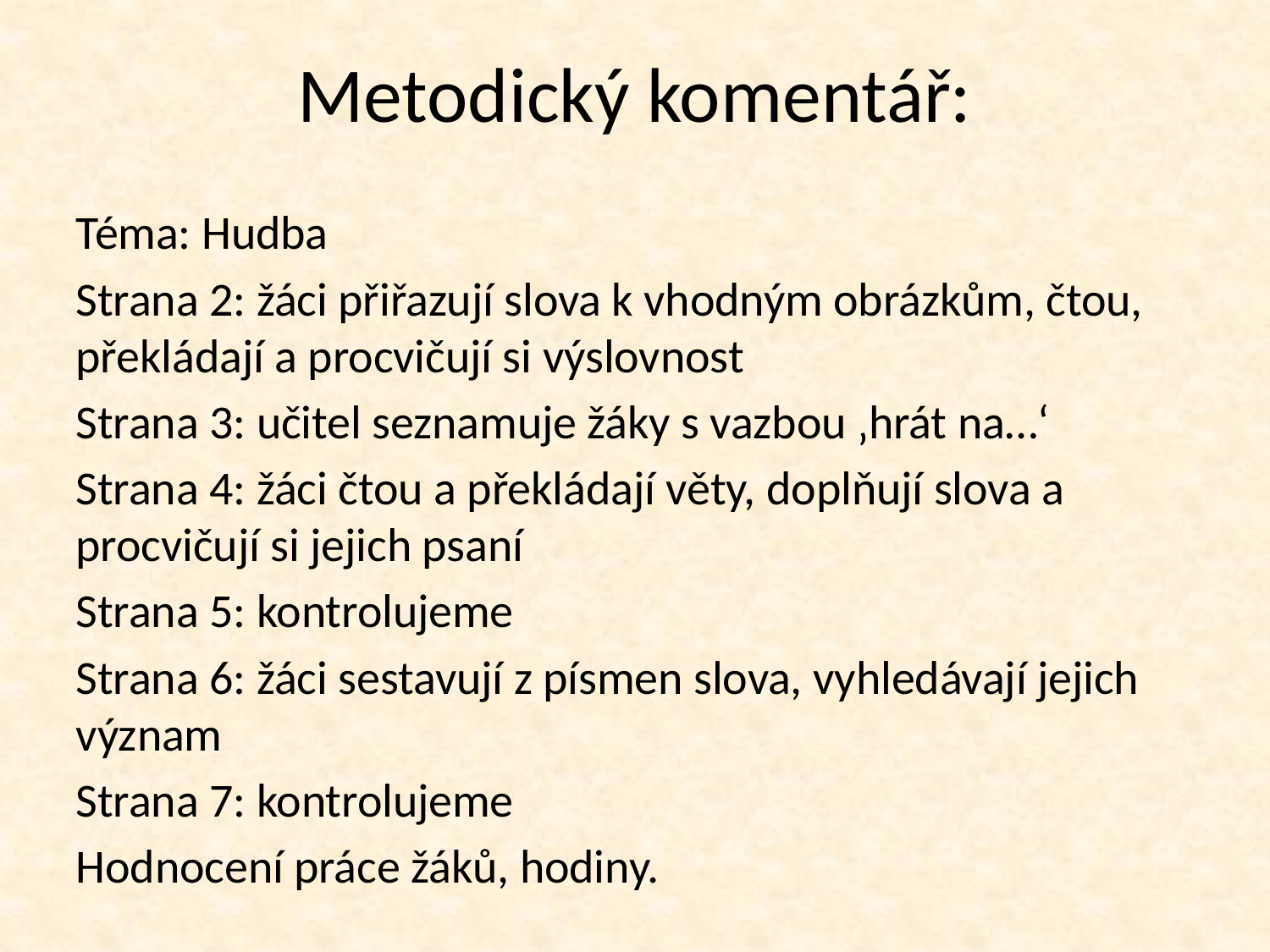

Metodický komentář:
Téma: Hudba
Strana 2: žáci přiřazují slova k vhodným obrázkům, čtou, překládají a procvičují si výslovnost
Strana 3: učitel seznamuje žáky s vazbou ‚hrát na…‘
Strana 4: žáci čtou a překládají věty, doplňují slova a procvičují si jejich psaní
Strana 5: kontrolujeme
Strana 6: žáci sestavují z písmen slova, vyhledávají jejich význam
Strana 7: kontrolujeme
Hodnocení práce žáků, hodiny.